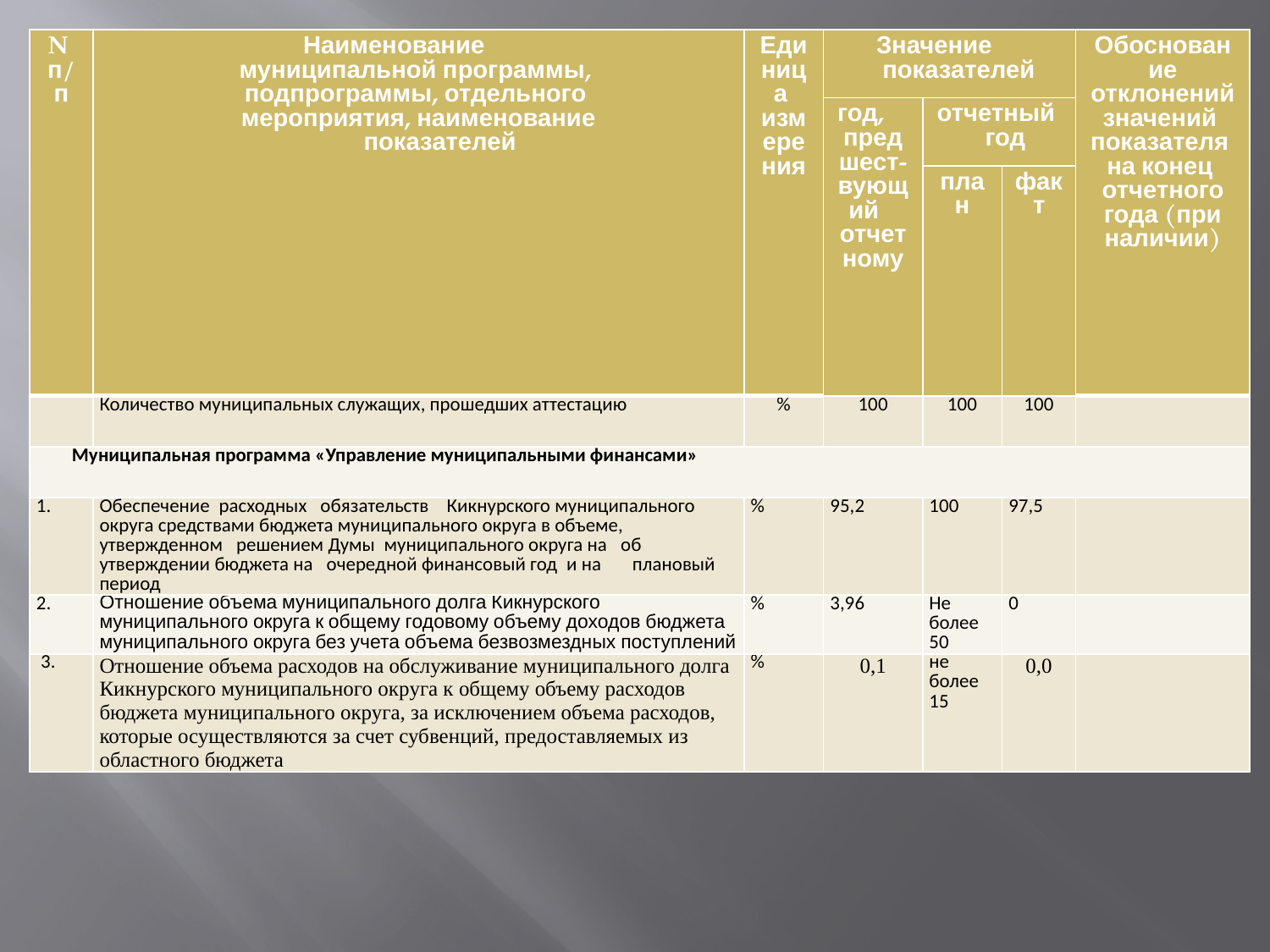

| N п/п | Наименование муниципальной программы, подпрограммы, отдельного мероприятия, наименование показателей | Единица измерения | Значение показателей |  |  | Обоснование отклонений значений показателя на конец отчетного года (при наличии) |
| --- | --- | --- | --- | --- | --- | --- |
|  |  |  | год, предшест- вующий отчетному | отчетный год |  |  |
|  |  |  |  | план | факт |  |
|  | Количество муниципальных служащих, прошедших аттестацию | % | 100 | 100 | 100 |  |
| Муниципальная программа «Управление муниципальными финансами» |  |  |  |  |  |  |
| 1. | Обеспечение  расходных   обязательств    Кикнурского муниципального округа средствами бюджета муниципального округа в объеме, утвержденном   решением Думы  муниципального округа на   об утверждении бюджета на   очередной финансовый год  и на       плановый период | % | 95,2 | 100 | 97,5 |  |
| 2. | Отношение объема муниципального долга Кикнурского муниципального округа к общему годовому объему доходов бюджета муниципального округа без учета объема безвозмездных поступлений | % | 3,96 | Не более 50 | 0 |  |
| 3. | Отношение объема расходов на обслуживание муниципального долга Кикнурского муниципального округа к общему объему расходов бюджета муниципального округа, за исключением объема расходов, которые осуществляются за счет субвенций, предоставляемых из областного бюджета | % | 0,1 | не более 15 | 0,0 |  |